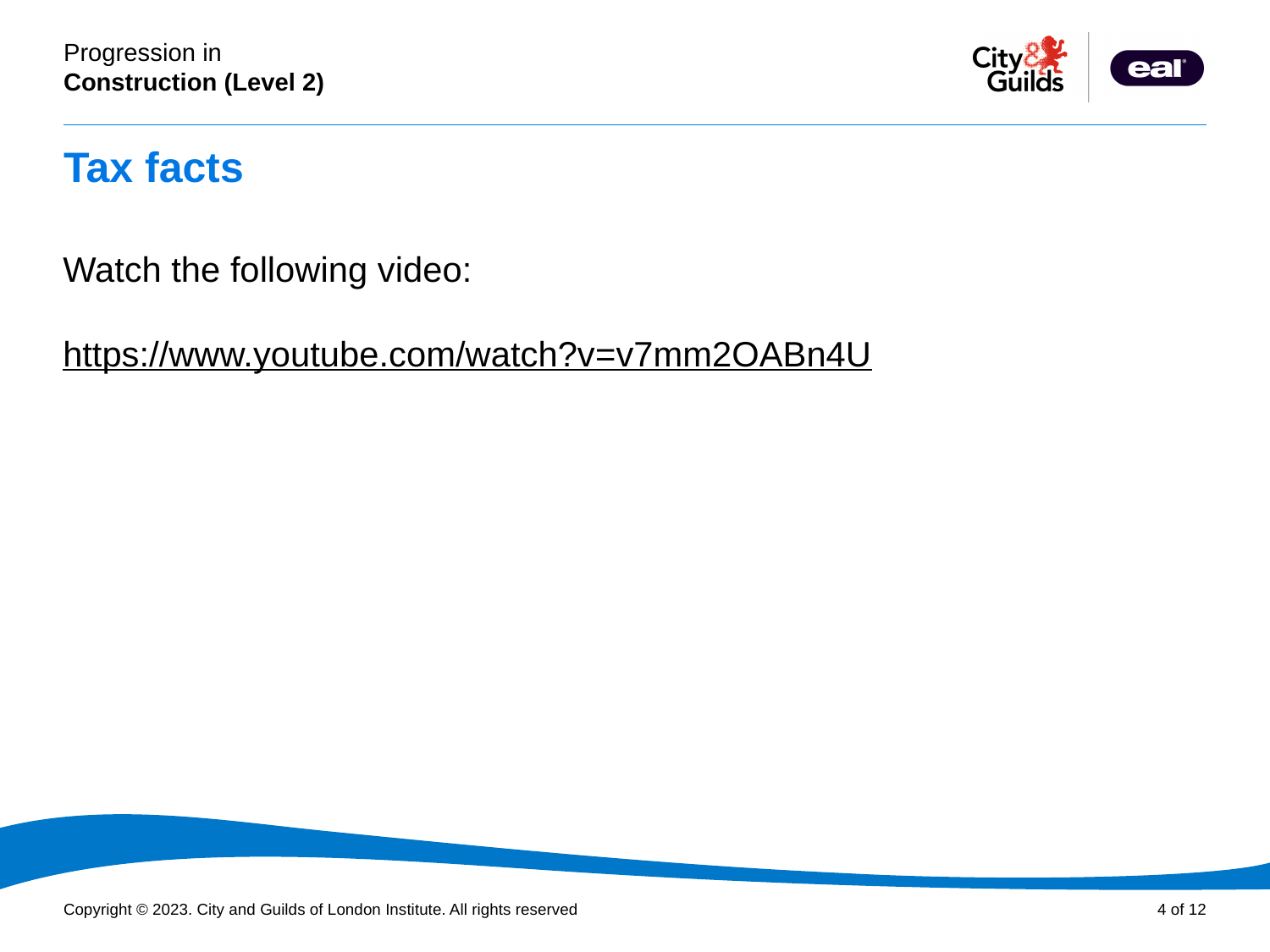

# Tax facts

Watch the following video:

https://www.youtube.com/watch?v=v7mm2OABn4U